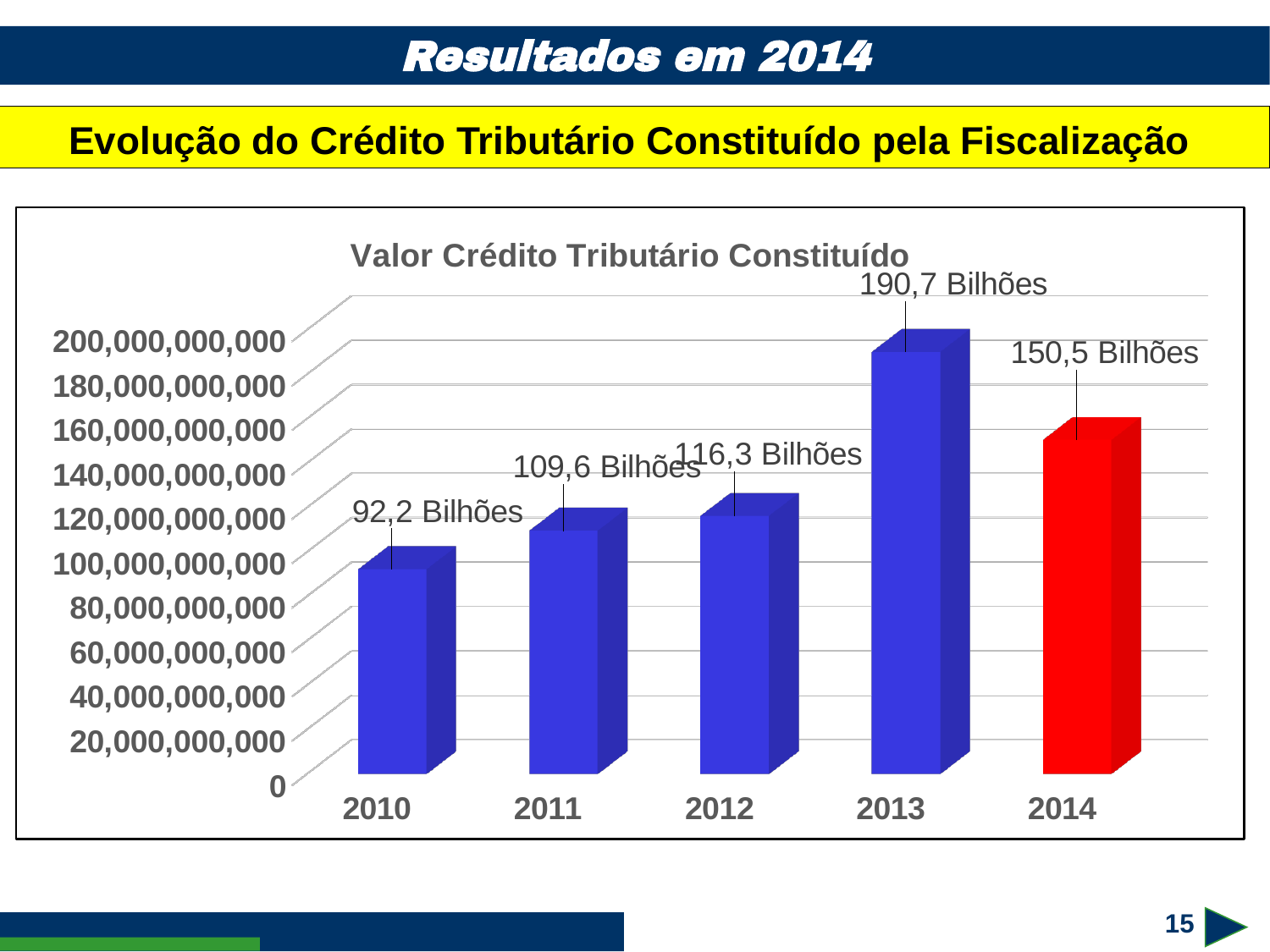

Resultados em 2014
Evolução do Crédito Tributário Constituído pela Fiscalização

[unsupported chart]